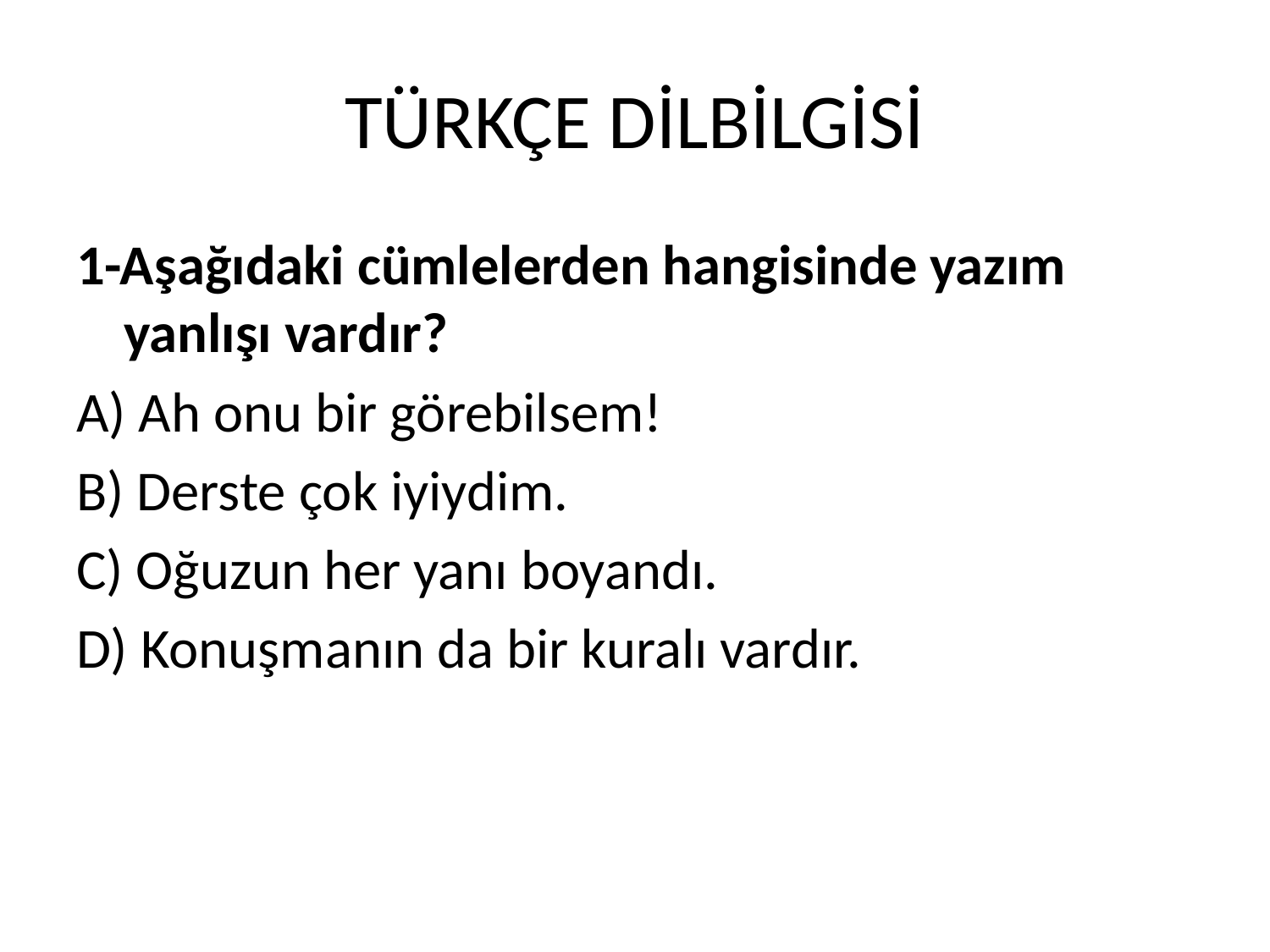

# TÜRKÇE DİLBİLGİSİ
1-Aşağıdaki cümlelerden hangisinde yazım yanlışı vardır?
A) Ah onu bir görebilsem!
B) Derste çok iyiydim.
C) Oğuzun her yanı boyandı.
D) Konuşmanın da bir kuralı vardır.